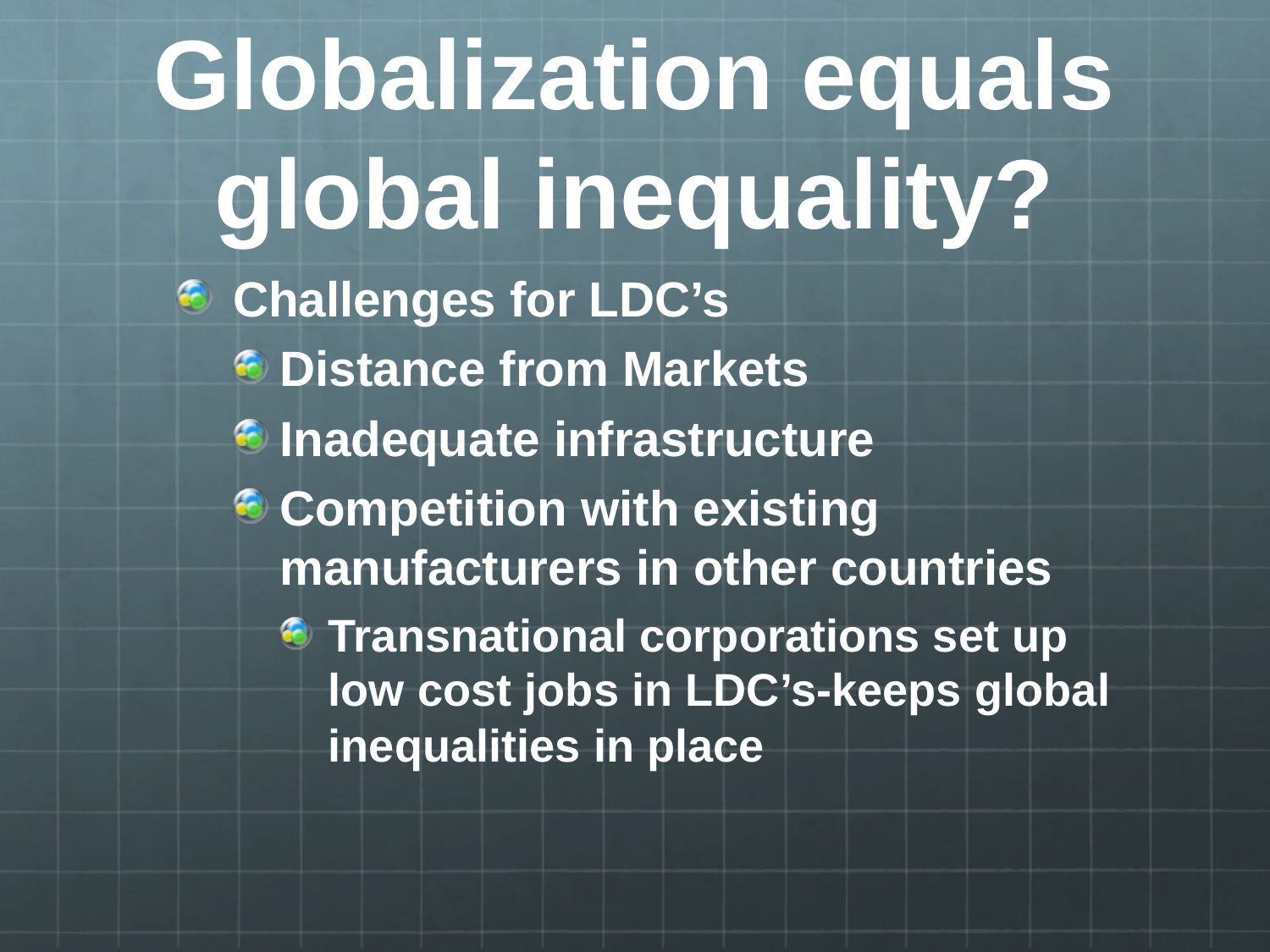

# Globalization equals global inequality?
Challenges for LDC’s
Distance from Markets
Inadequate infrastructure
Competition with existing manufacturers in other countries
Transnational corporations set up low cost jobs in LDC’s-keeps global inequalities in place